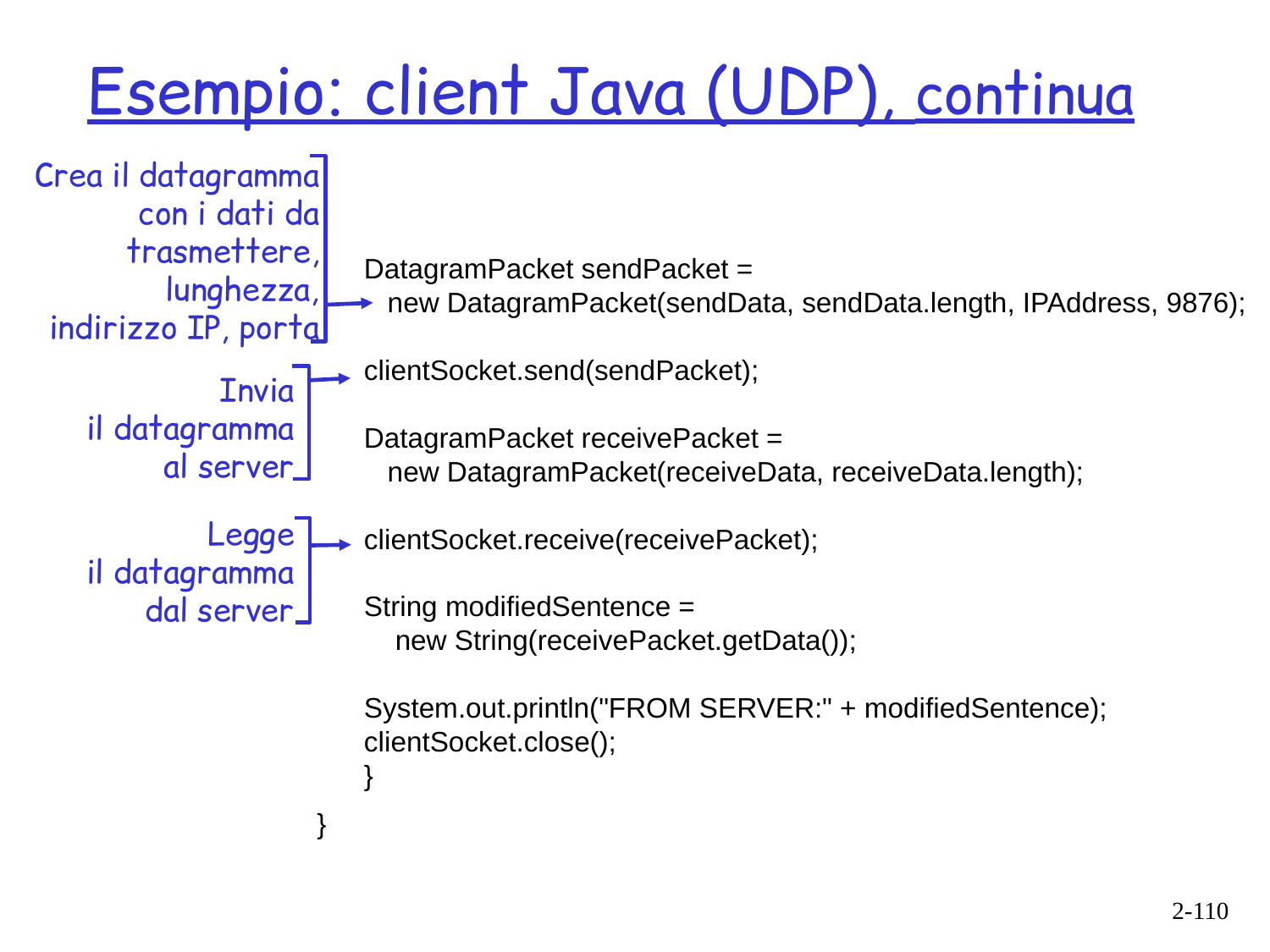

# Esempio: client Java (UDP), continua
Crea il datagramma con i dati da trasmettere,
lunghezza,
indirizzo IP, porta

      DatagramPacket sendPacket =
         new DatagramPacket(sendData, sendData.length, IPAddress, 9876);

      clientSocket.send(sendPacket);

      DatagramPacket receivePacket =
         new DatagramPacket(receiveData, receiveData.length);

      clientSocket.receive(receivePacket);

      String modifiedSentence =
          new String(receivePacket.getData());

      System.out.println("FROM SERVER:" + modifiedSentence);
      clientSocket.close();
      }
}

Invia
il datagramma
al server

Legge
il datagramma
dal server

2-110